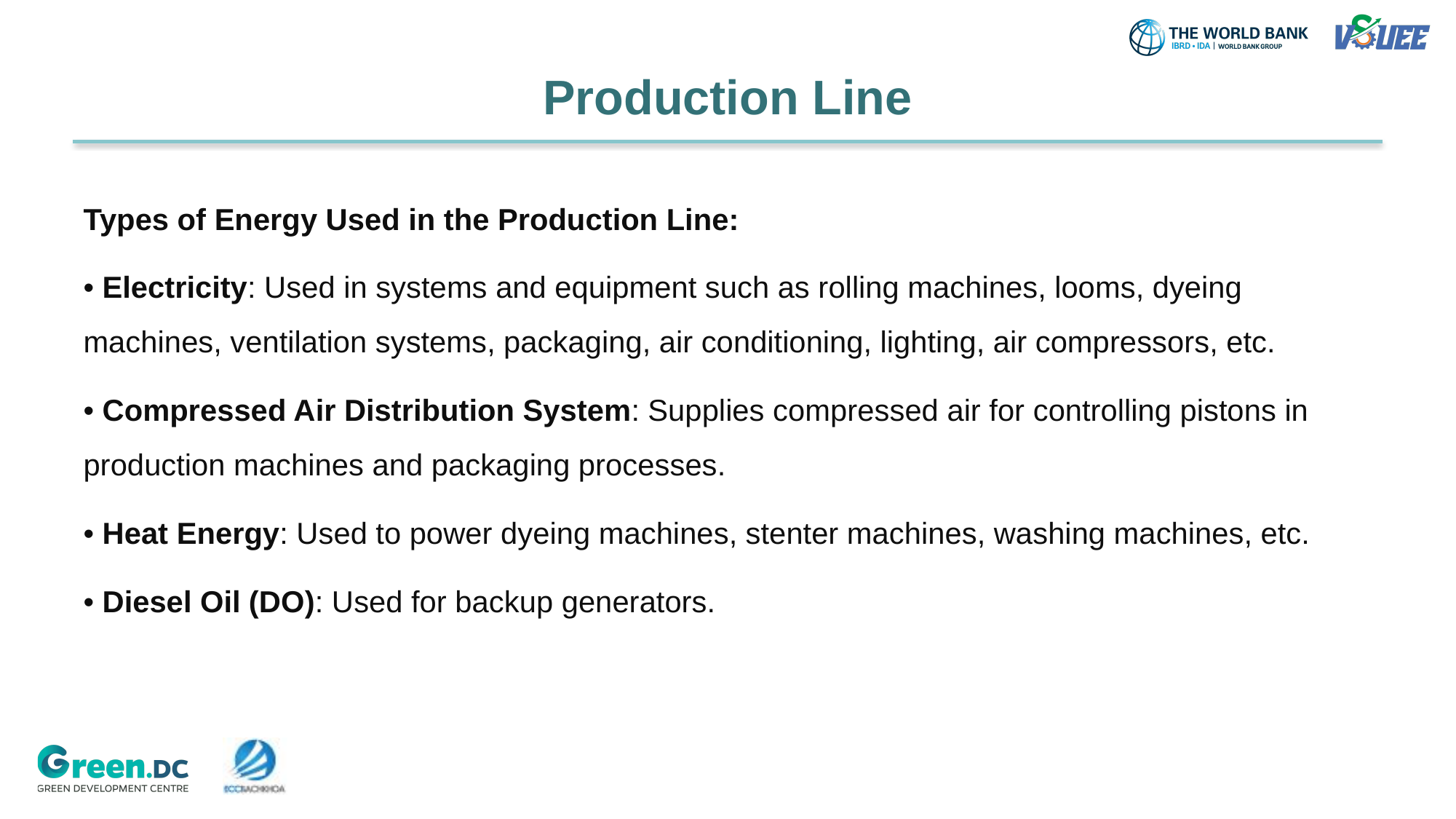

# Production Line
Types of Energy Used in the Production Line:
• Electricity: Used in systems and equipment such as rolling machines, looms, dyeing machines, ventilation systems, packaging, air conditioning, lighting, air compressors, etc.
• Compressed Air Distribution System: Supplies compressed air for controlling pistons in production machines and packaging processes.
• Heat Energy: Used to power dyeing machines, stenter machines, washing machines, etc.
• Diesel Oil (DO): Used for backup generators.